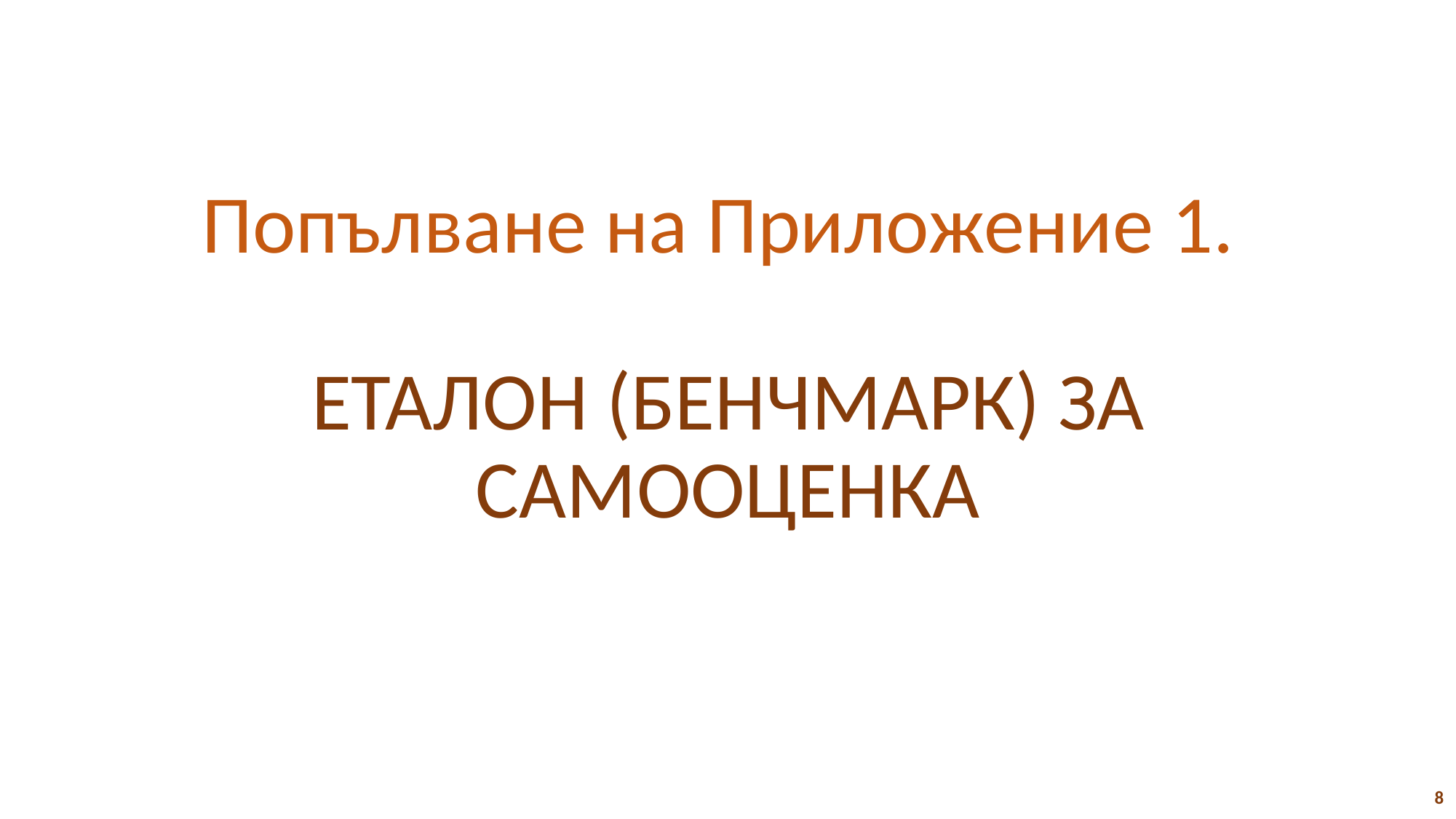

# Попълване на Приложение 1. ЕТАЛОН (БЕНЧМАРК) ЗА САМООЦЕНКА
8